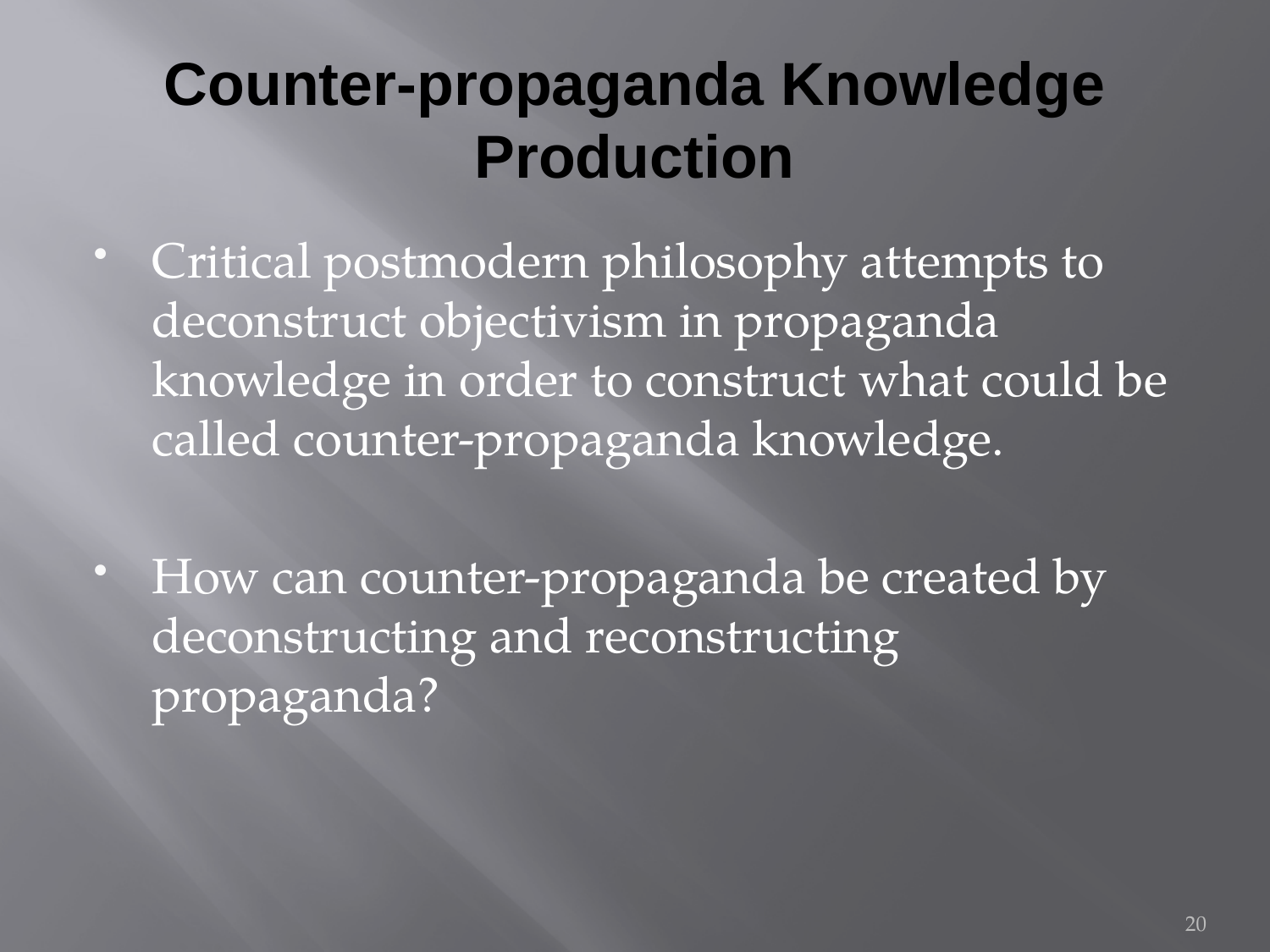

# Counter-propaganda Knowledge Production
Critical postmodern philosophy attempts to deconstruct objectivism in propaganda knowledge in order to construct what could be called counter-propaganda knowledge.

How can counter-propaganda be created by deconstructing and reconstructing propaganda?
20